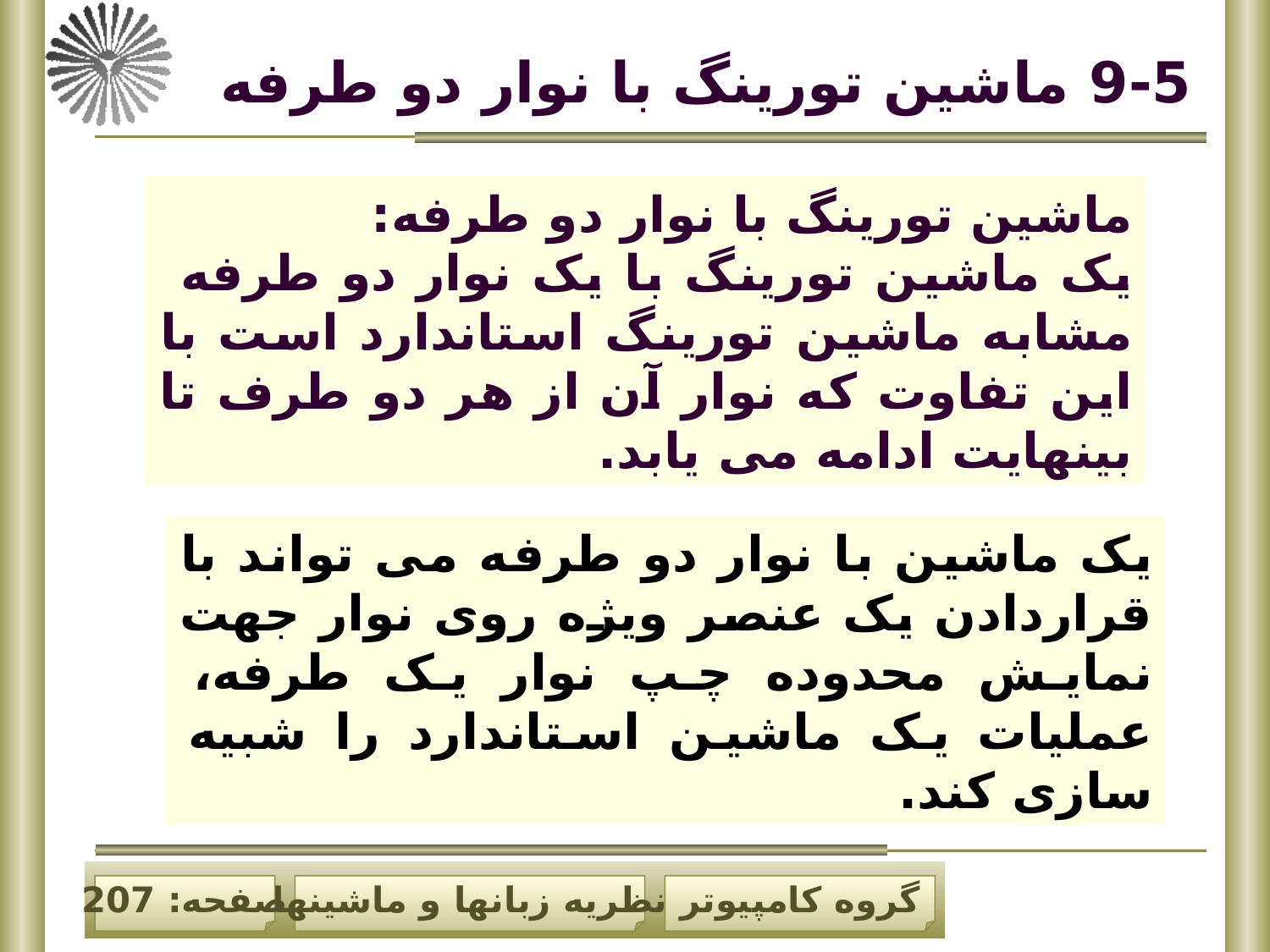

# 9-5 ماشین تورینگ با نوار دو طرفه
ماشین تورینگ با نوار دو طرفه:
یک ماشین تورینگ با یک نوار دو طرفه  مشابه ماشین تورینگ استاندارد است با این تفاوت که نوار آن از هر دو طرف تا بینهایت ادامه می یابد.
یک ماشین با نوار دو طرفه می تواند با قراردادن یک عنصر ویژه روی نوار جهت نمایش محدوده چپ نوار یک طرفه، عملیات یک ماشین استاندارد را شبیه سازی کند.